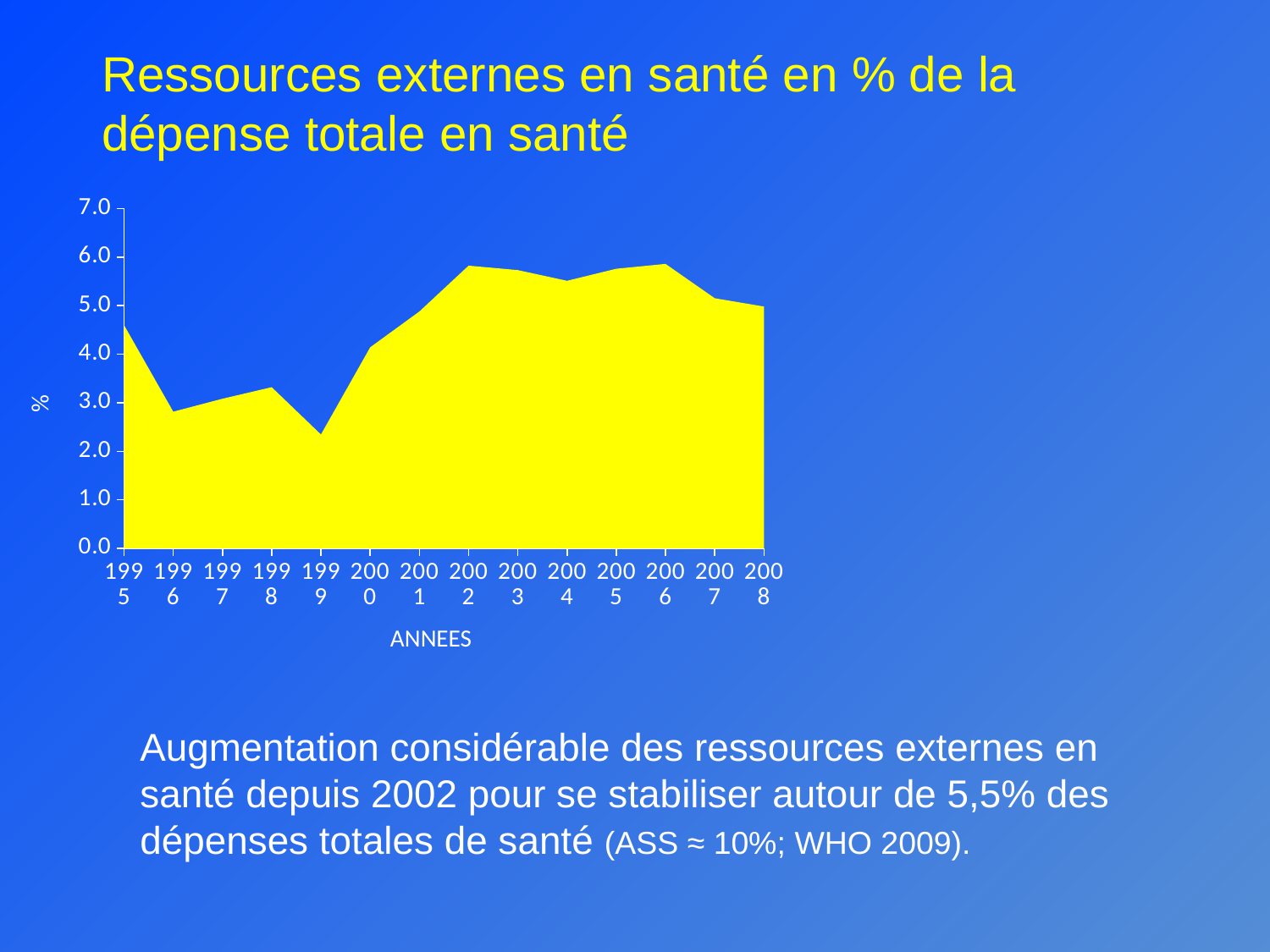

Ressources externes en santé en % de la dépense totale en santé

### Chart

| Category | Ressources externes en santé en % de la dépense totale en santé |
|---|---|
| 1995 | 4.5989317220597306 |
| 1996 | 2.8157728339006374 |
| 1997 | 3.08206378189228 |
| 1998 | 3.3208213374597317 |
| 1999 | 2.344407490163888 |
| 2000 | 4.141785384695815 |
| 2001 | 4.8784107491361555 |
| 2002 | 5.8241463158460265 |
| 2003 | 5.73220400168691 |
| 2004 | 5.512070287095233 |
| 2005 | 5.759987292265569 |
| 2006 | 5.8600399759111985 |
| 2007 | 5.1522088191507045 |
| 2008 | 4.981603397591491 |
Augmentation considérable des ressources externes en santé depuis 2002 pour se stabiliser autour de 5,5% des dépenses totales de santé (ASS ≈ 10%; WHO 2009).